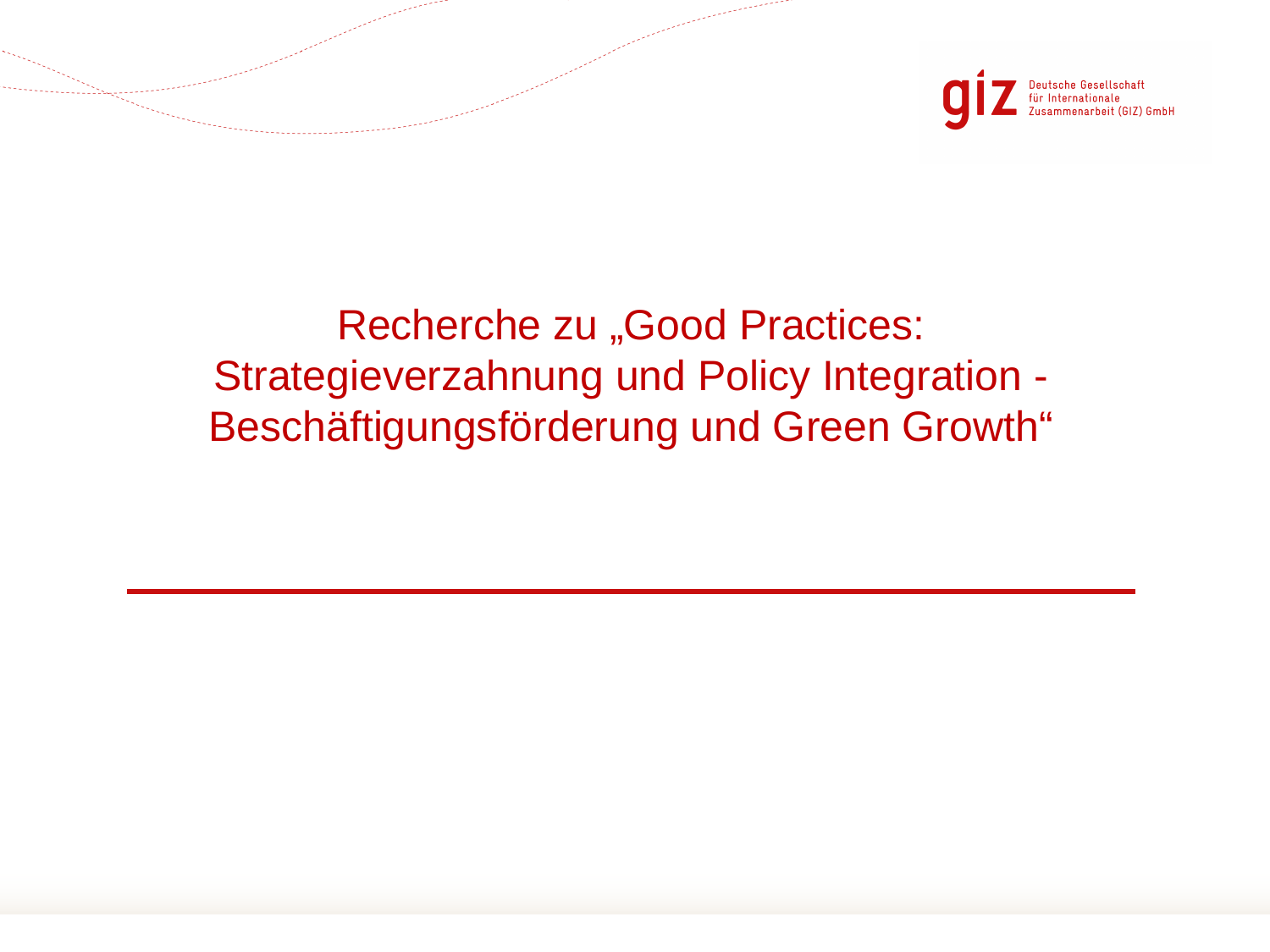

# Recherche zu „Good Practices: Strategieverzahnung und Policy Integration - Beschäftigungsförderung und Green Growth“